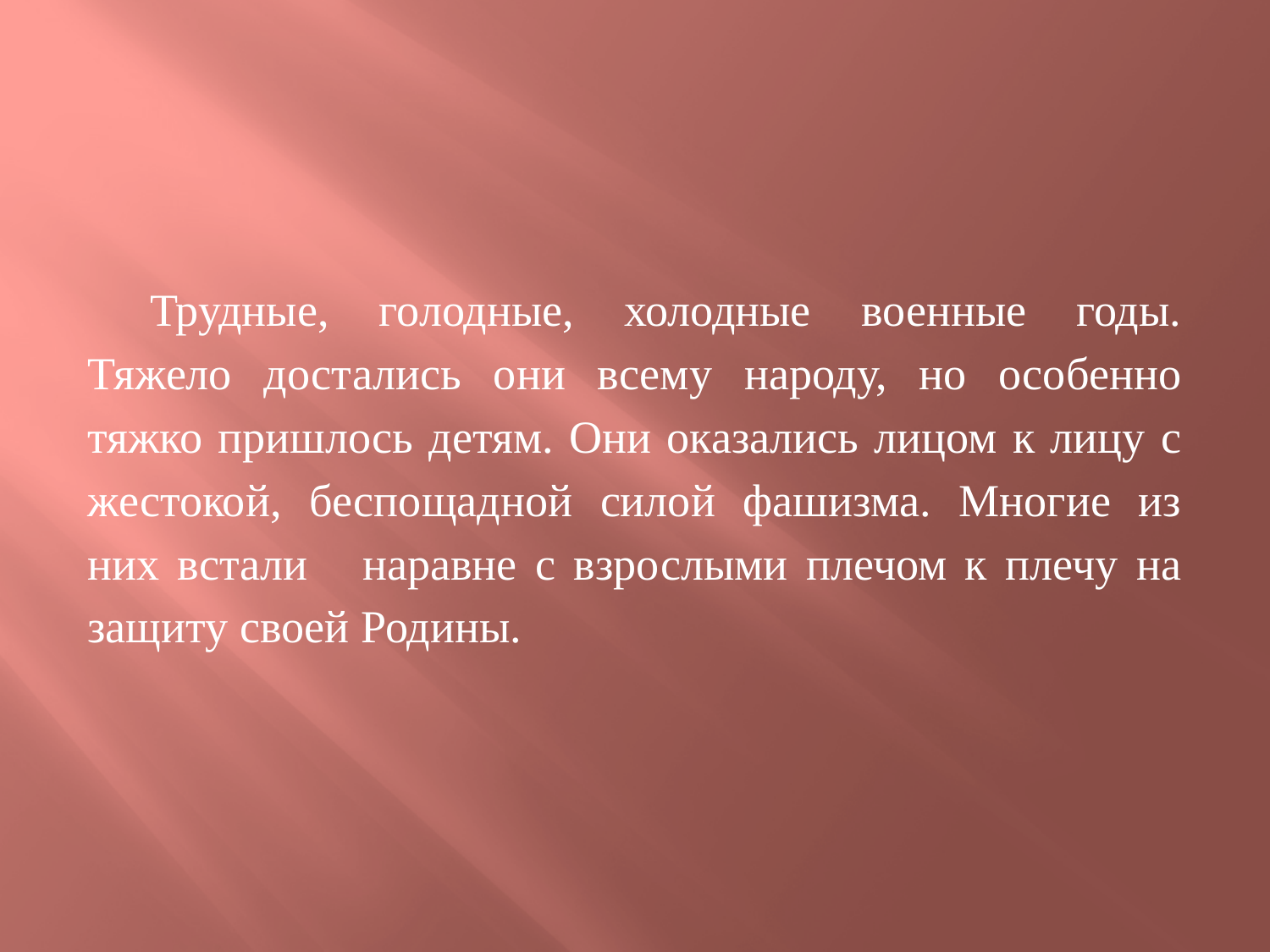

Трудные, голодные, холодные военные годы. Тяжело достались они всему народу, но особенно тяжко пришлось детям. Они оказались лицом к лицу с жестокой, беспощадной силой фашизма. Многие из них встали   наравне с взрослыми плечом к плечу на защиту своей Родины.